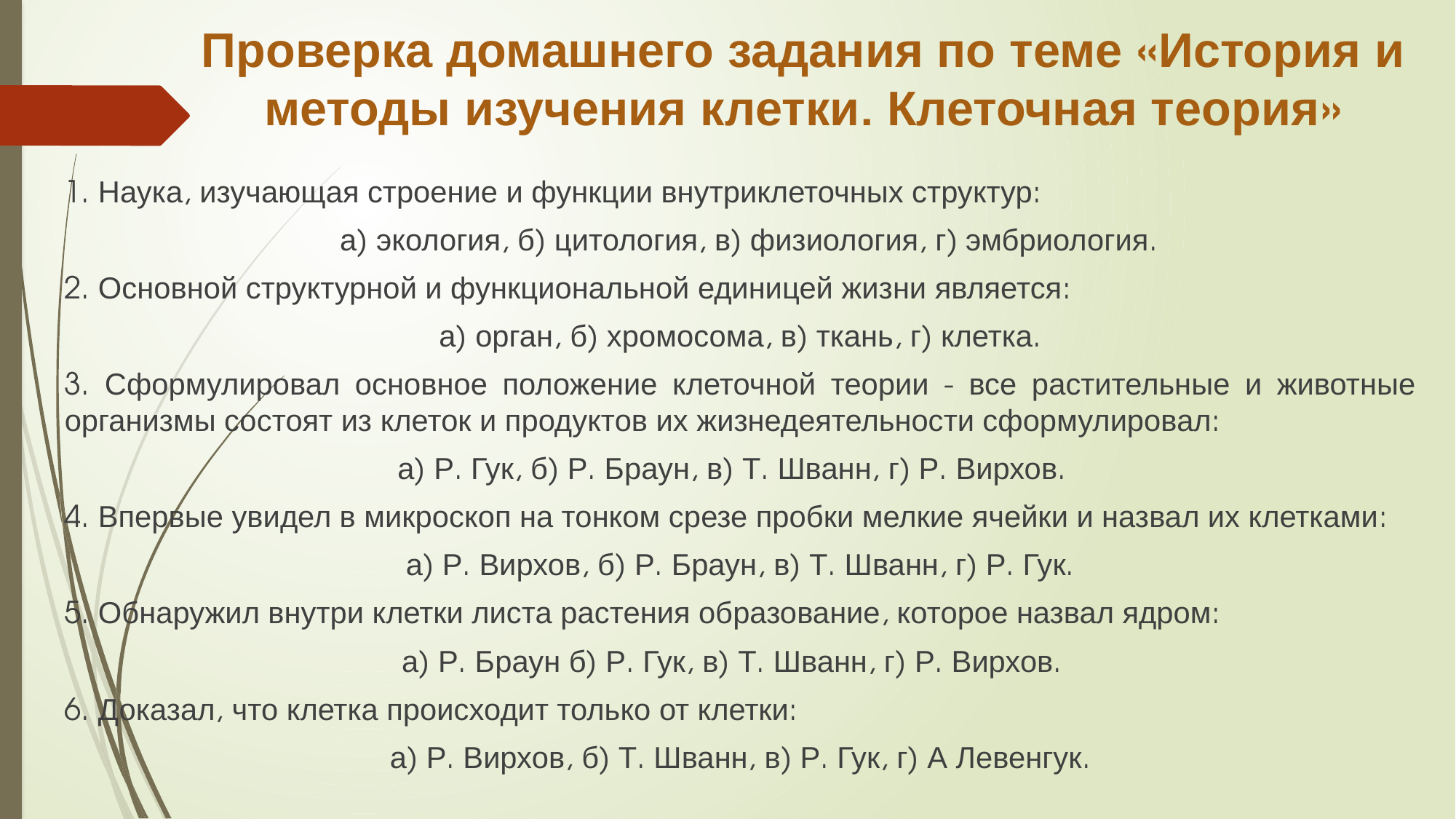

# Проверка домашнего задания по теме «История и методы изучения клетки. Клеточная теория»
1. Наука, изучающая строение и функции внутриклеточных структур:
  а) экология, б) цитология, в) физиология, г) эмбриология.
2. Основной структурной и функциональной единицей жизни является:
а) орган, б) хромосома, в) ткань, г) клетка.
3. Сформулировал основное положение клеточной теории - все растительные и животные организмы состоят из клеток и продуктов их жизнедеятельности сформулировал:
а) Р. Гук, б) Р. Браун, в) Т. Шванн, г) Р. Вирхов.
4. Впервые увидел в микроскоп на тонком срезе пробки мелкие ячейки и назвал их клетками:
а) Р. Вирхов, б) Р. Браун, в) Т. Шванн, г) Р. Гук.
5. Обнаружил внутри клетки листа растения образование, которое назвал ядром:
а) Р. Браун б) Р. Гук, в) Т. Шванн, г) Р. Вирхов.
6. Доказал, что клетка происходит только от клетки:
а) Р. Вирхов, б) Т. Шванн, в) Р. Гук, г) А Левенгук.